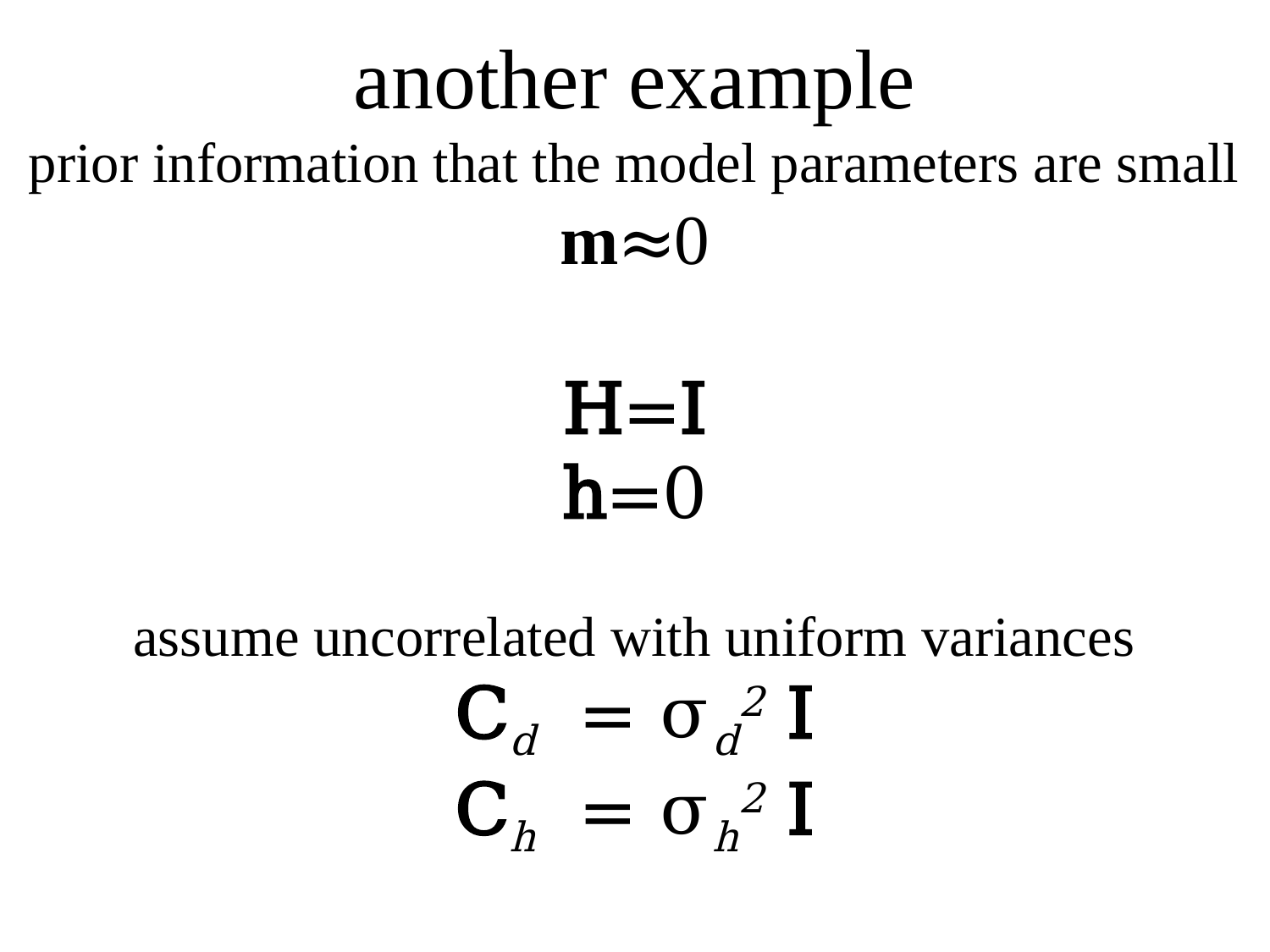

# another example prior information that the model parameters are small m≈0 H=I h=0 assume uncorrelated with uniform variances Cd  = σd2 I Ch  = σh2 I